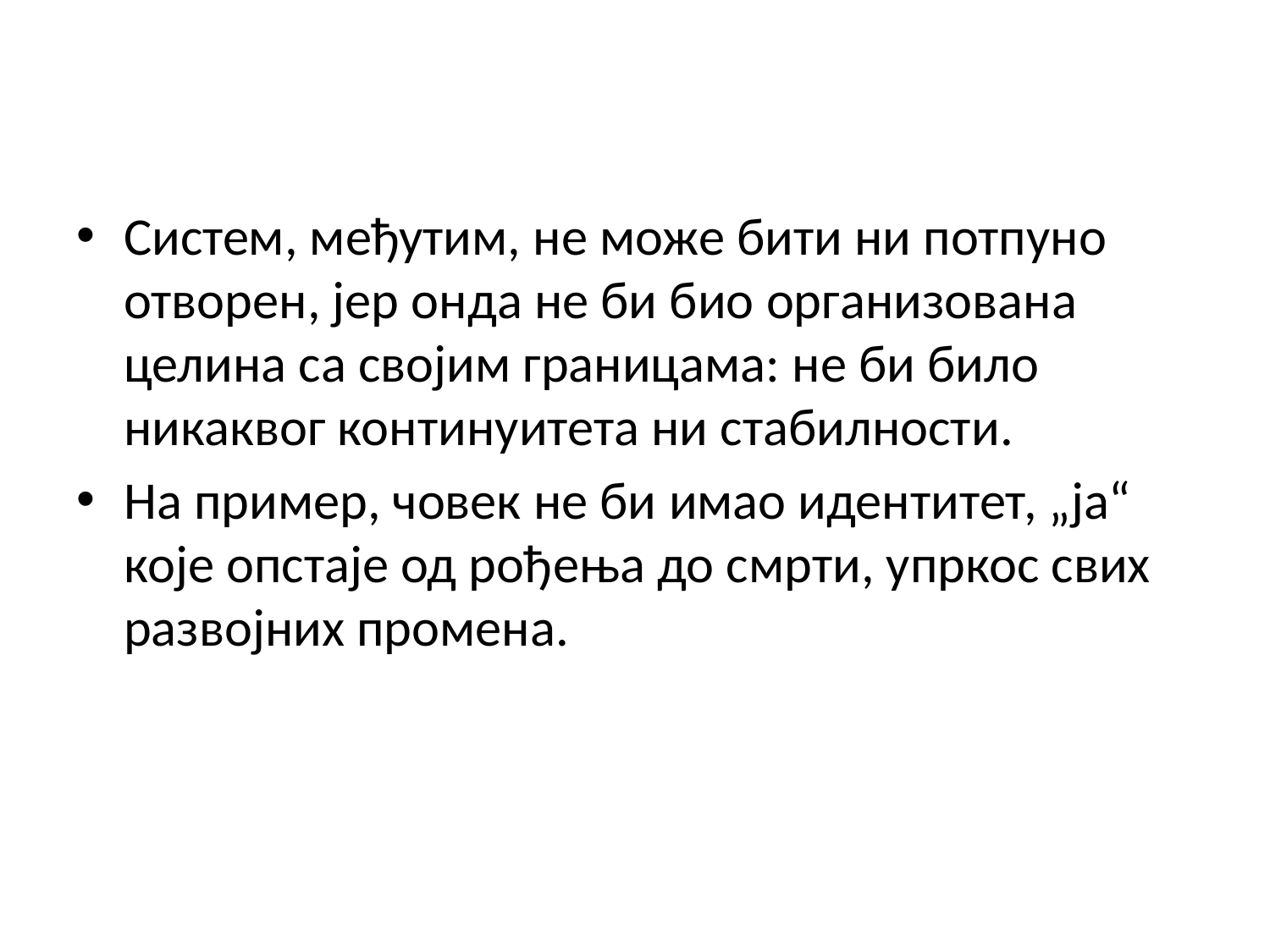

Систем, међутим, не може бити ни потпуно отворен, јер онда не би био организована целина са својим границама: не би било никаквог континуитета ни стабилности.
На пример, човек не би имао идентитет, „ја“ које опстаје од рођења до смрти, упркос свих развојних промена.